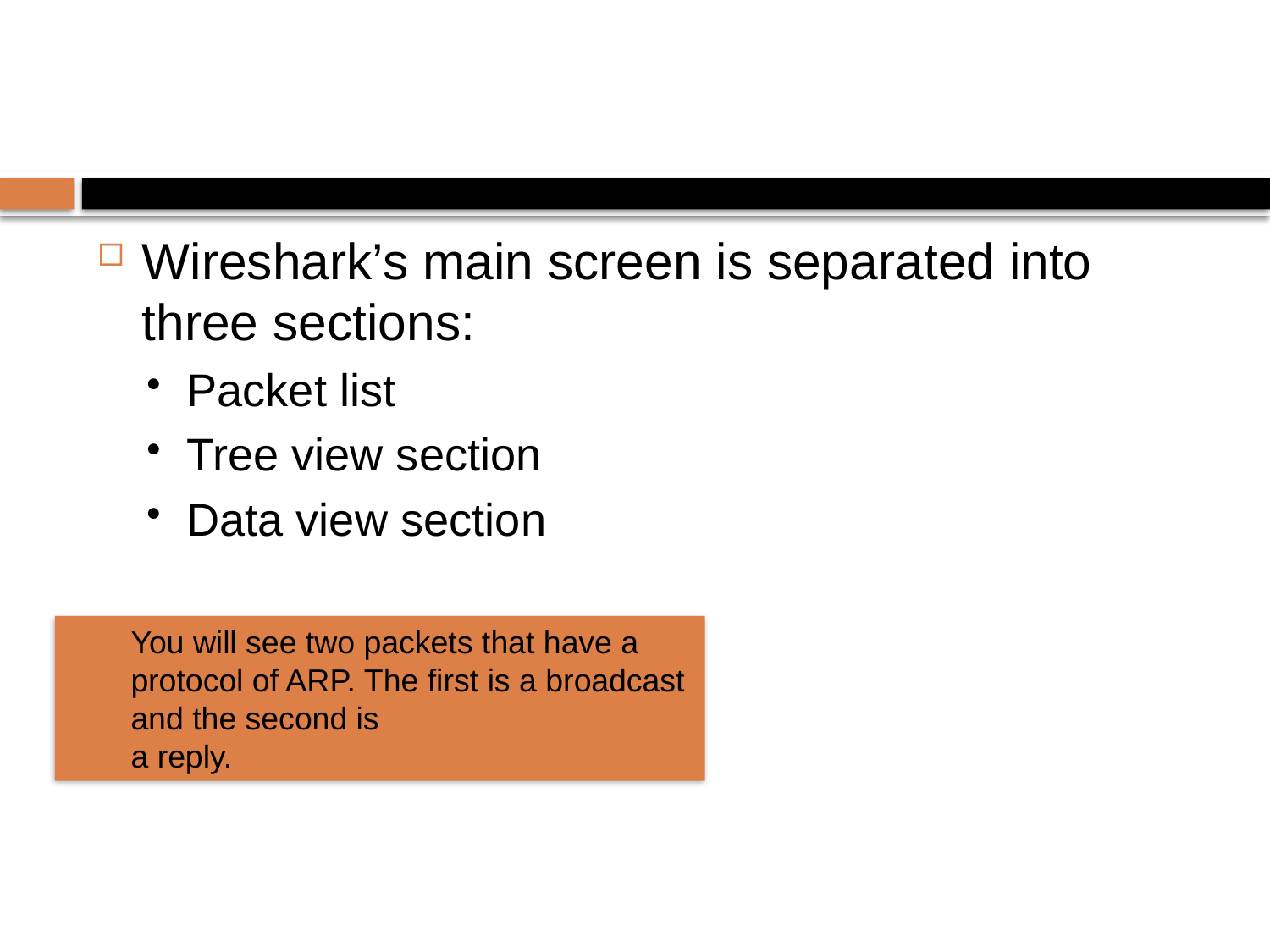

#
Wireshark’s main screen is separated into three sections:
Packet list
Tree view section
Data view section
You will see two packets that have a protocol of ARP. The first is a broadcast and the second is
a reply.